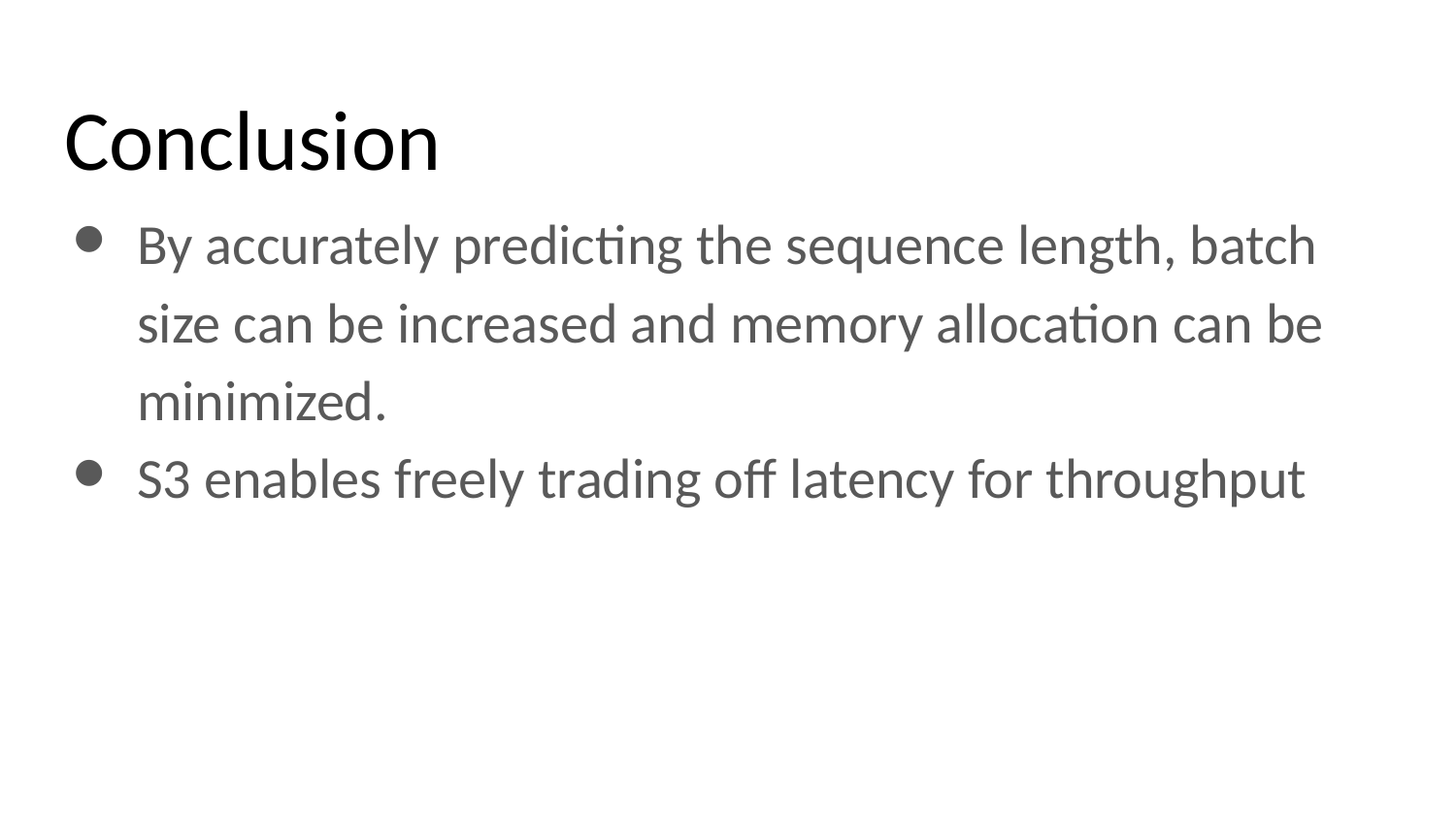

# Conclusion
By accurately predicting the sequence length, batch size can be increased and memory allocation can be minimized.
S3 enables freely trading off latency for throughput